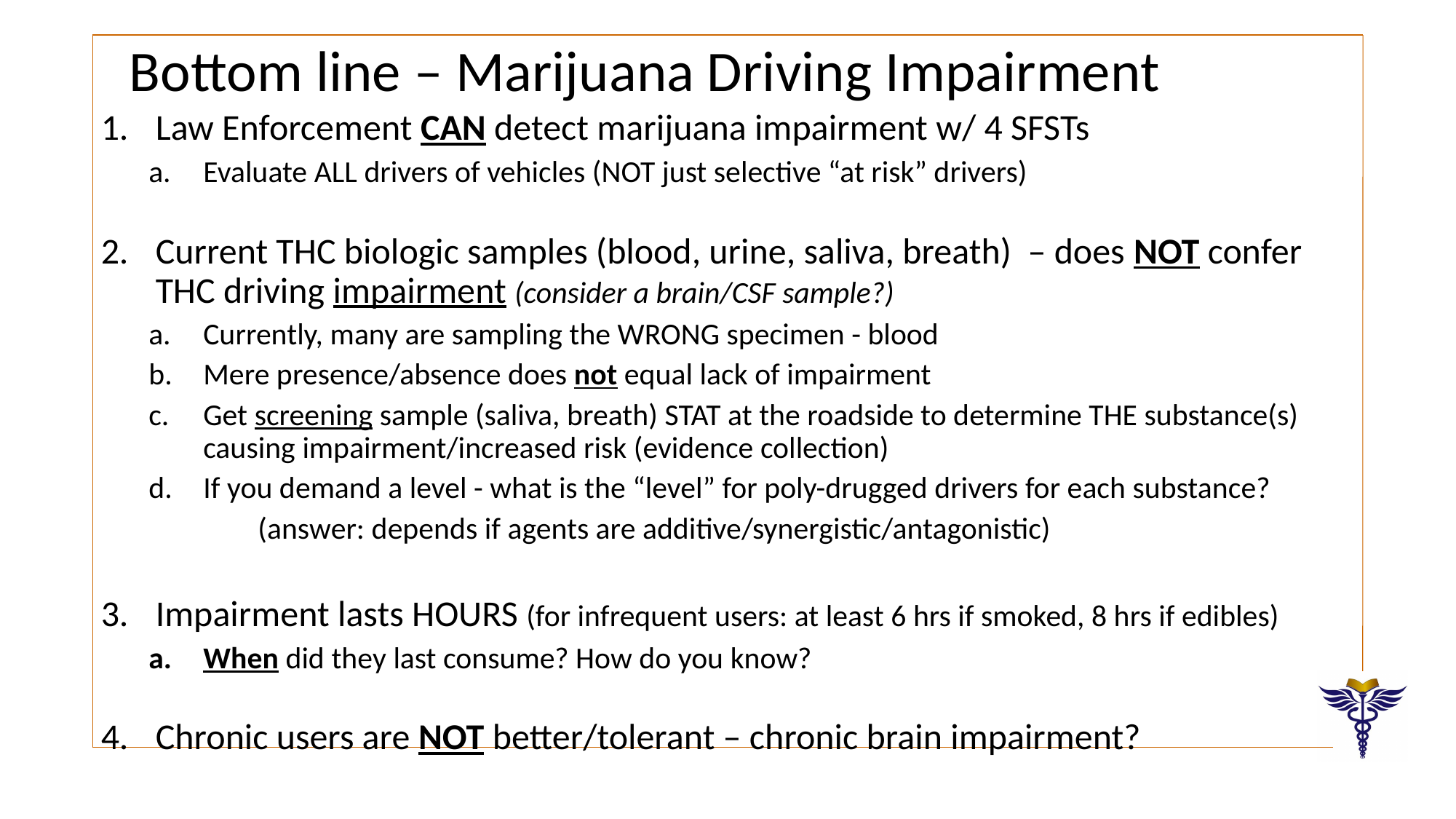

# Bottom line – Marijuana Driving Impairment
Law Enforcement CAN detect marijuana impairment w/ 4 SFSTs
Evaluate ALL drivers of vehicles (NOT just selective “at risk” drivers)

Current THC biologic samples (blood, urine, saliva, breath)  – does NOT confer THC driving impairment (consider a brain/CSF sample?)
Currently, many are sampling the WRONG specimen - blood
Mere presence/absence does not equal lack of impairment
Get screening sample (saliva, breath) STAT at the roadside to determine THE substance(s) causing impairment/increased risk (evidence collection)
If you demand a level - what is the “level” for poly-drugged drivers for each substance?
	(answer: depends if agents are additive/synergistic/antagonistic)

Impairment lasts HOURS (for infrequent users: at least 6 hrs if smoked, 8 hrs if edibles)
When did they last consume? How do you know?

Chronic users are NOT better/tolerant – chronic brain impairment?